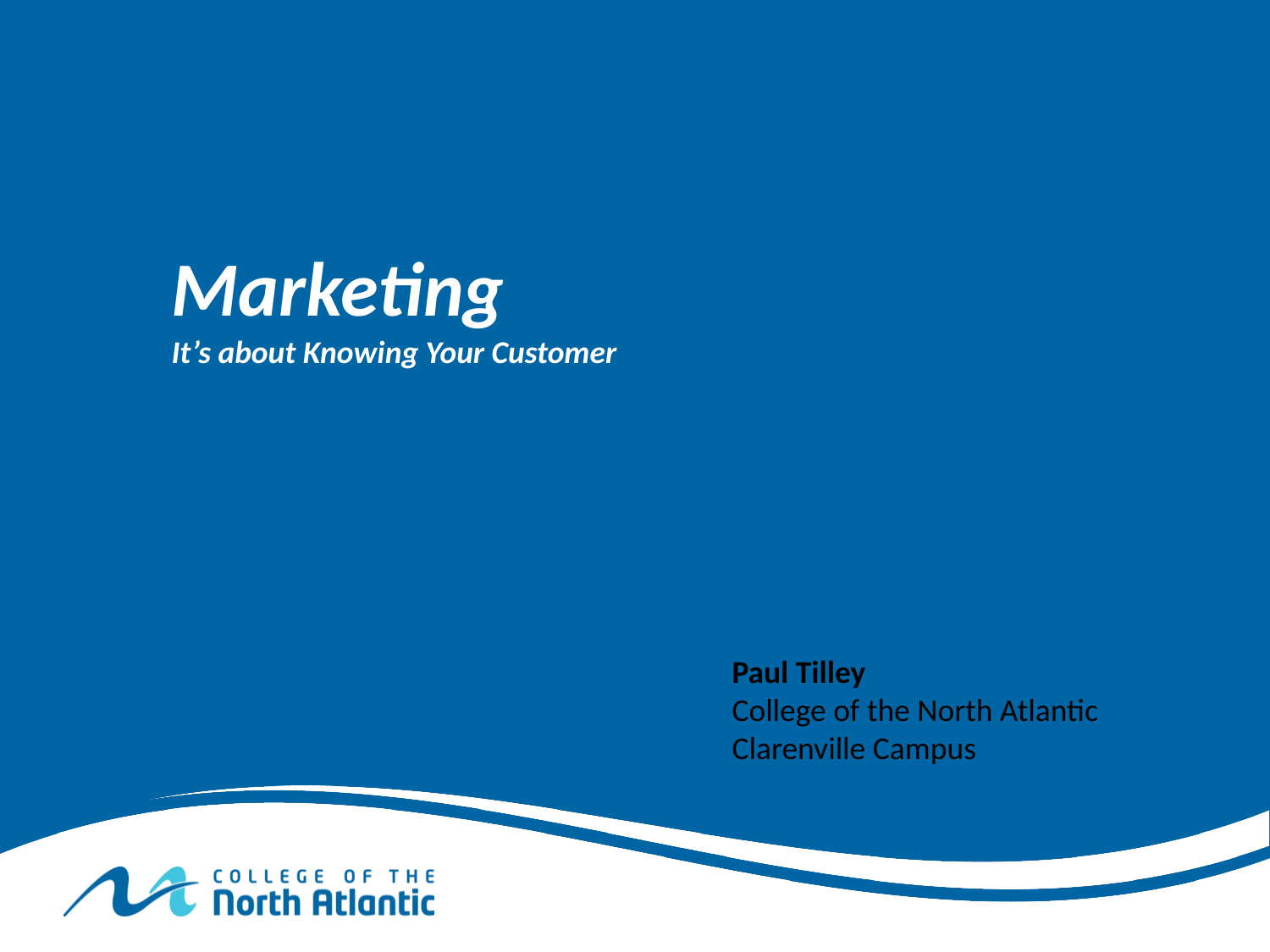

# Marketing It’s about Knowing Your Customer
Paul Tilley
College of the North Atlantic
Clarenville Campus